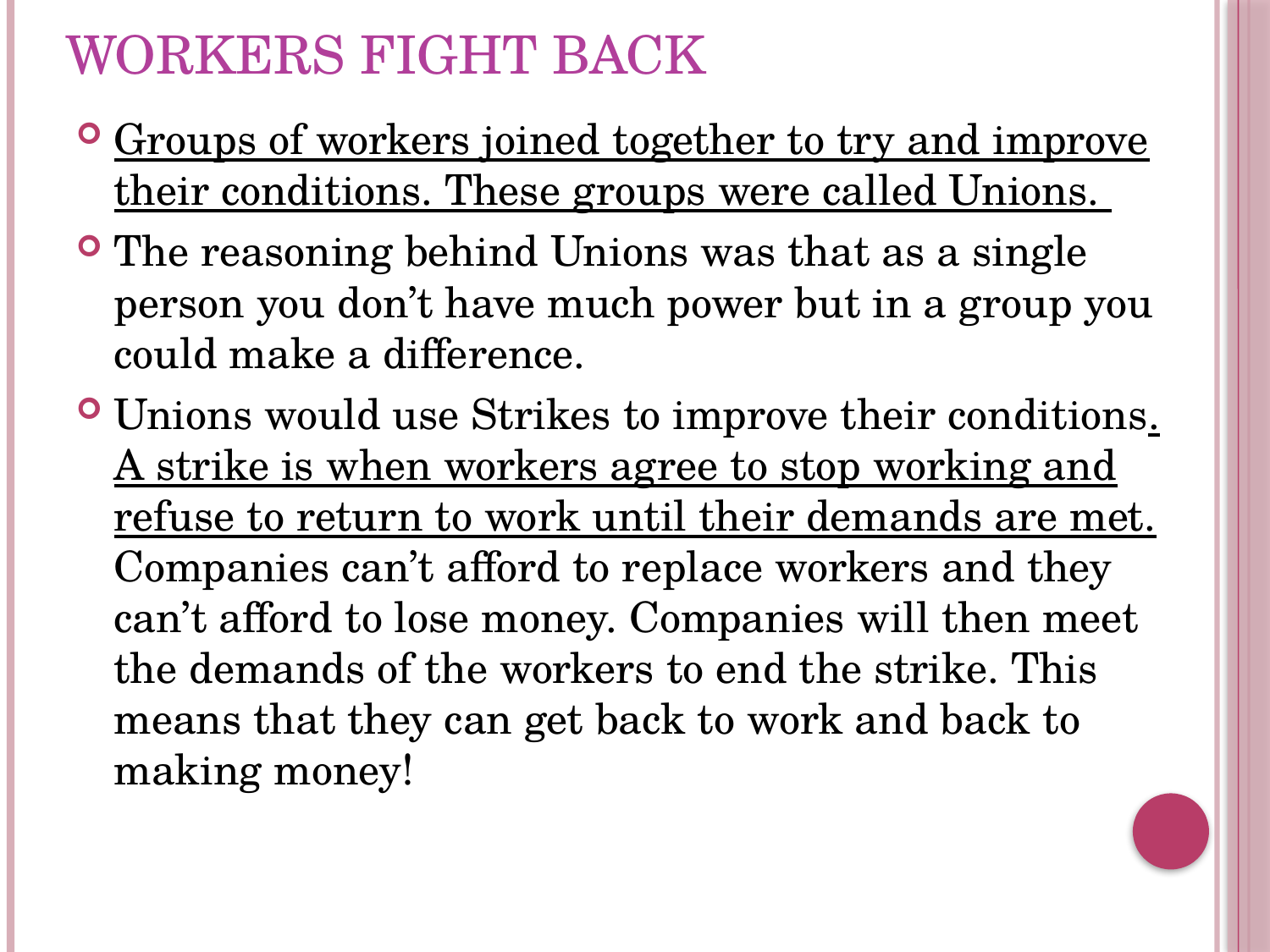

# Workers Fight Back
Groups of workers joined together to try and improve their conditions. These groups were called Unions.
The reasoning behind Unions was that as a single person you don’t have much power but in a group you could make a difference.
Unions would use Strikes to improve their conditions. A strike is when workers agree to stop working and refuse to return to work until their demands are met. Companies can’t afford to replace workers and they can’t afford to lose money. Companies will then meet the demands of the workers to end the strike. This means that they can get back to work and back to making money!